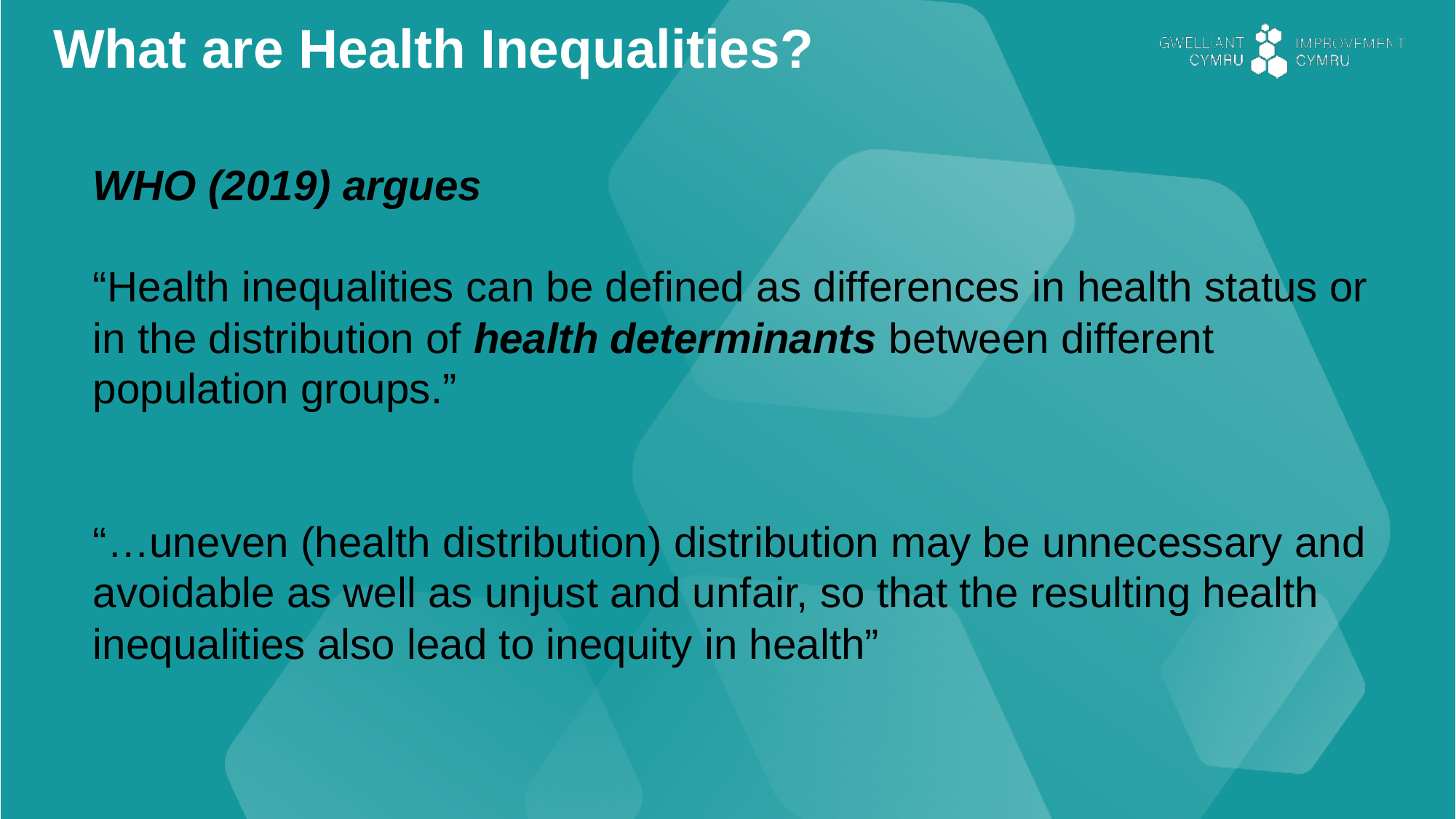

What are Health Inequalities?
WHO (2019) argues

“Health inequalities can be defined as differences in health status or in the distribution of health determinants between different population groups.”

“…uneven (health distribution) distribution may be unnecessary and avoidable as well as unjust and unfair, so that the resulting health inequalities also lead to inequity in health”